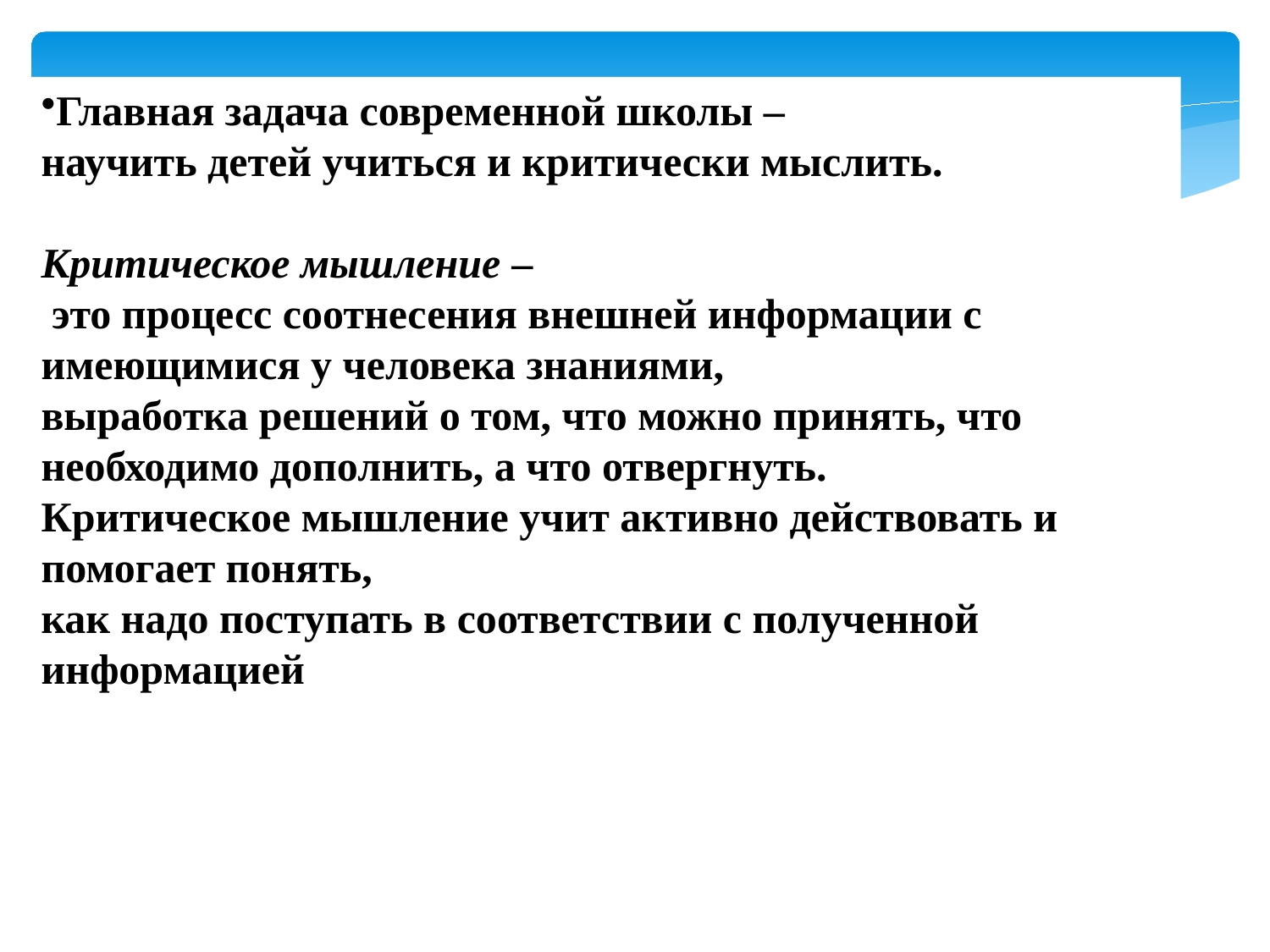

Главная задача современной школы –
научить детей учиться и критически мыслить.

Критическое мышление –
 это процесс соотнесения внешней информации с имеющимися у человека знаниями,
выработка решений о том, что можно принять, что необходимо дополнить, а что отвергнуть.
Критическое мышление учит активно действовать и помогает понять,
как надо поступать в соответствии с полученной информацией